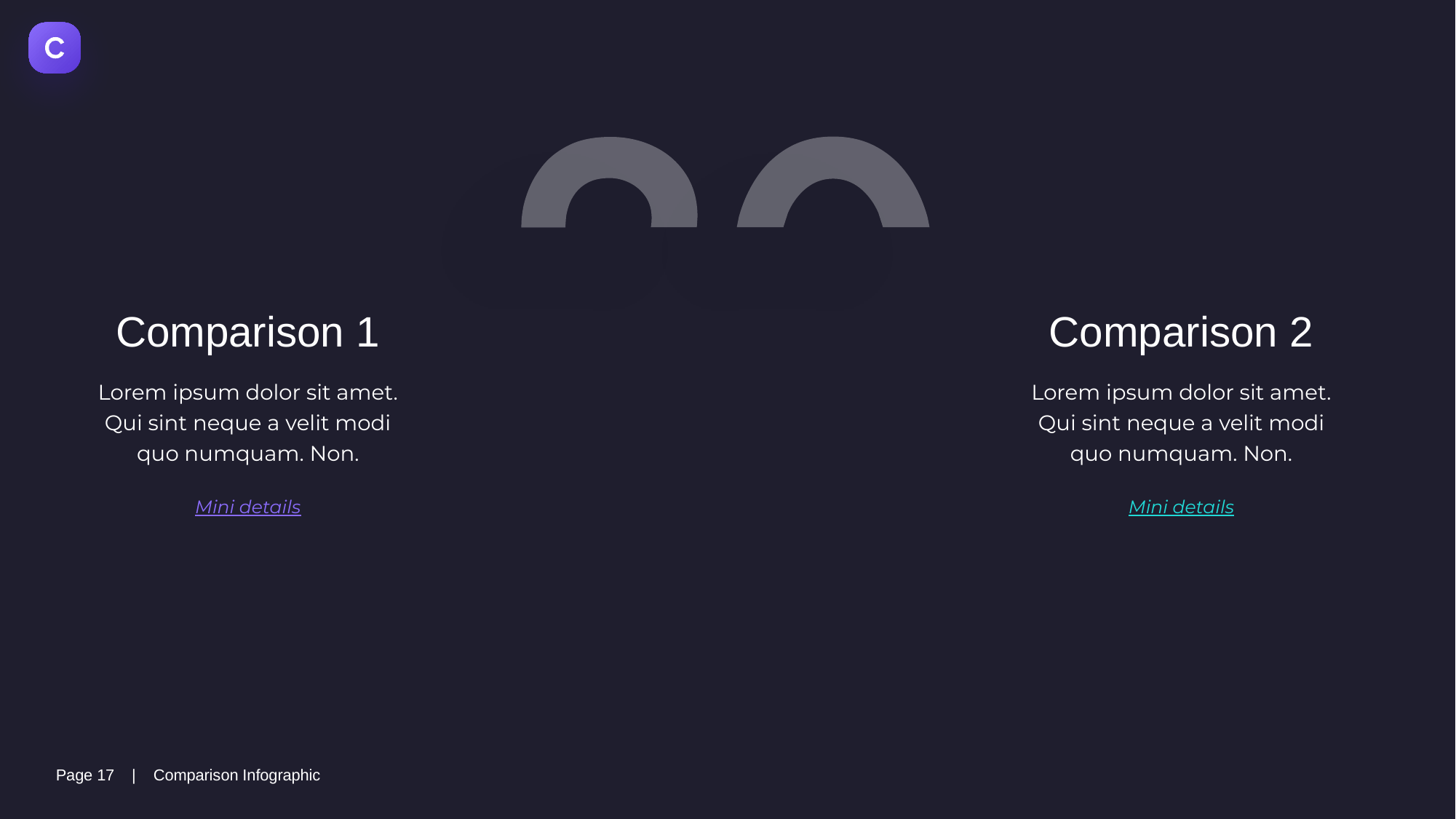

Comparison 1
Comparison 2
Lorem ipsum dolor sit amet. Qui sint neque a velit modi quo numquam. Non.
Lorem ipsum dolor sit amet. Qui sint neque a velit modi quo numquam. Non.
Mini details
Mini details